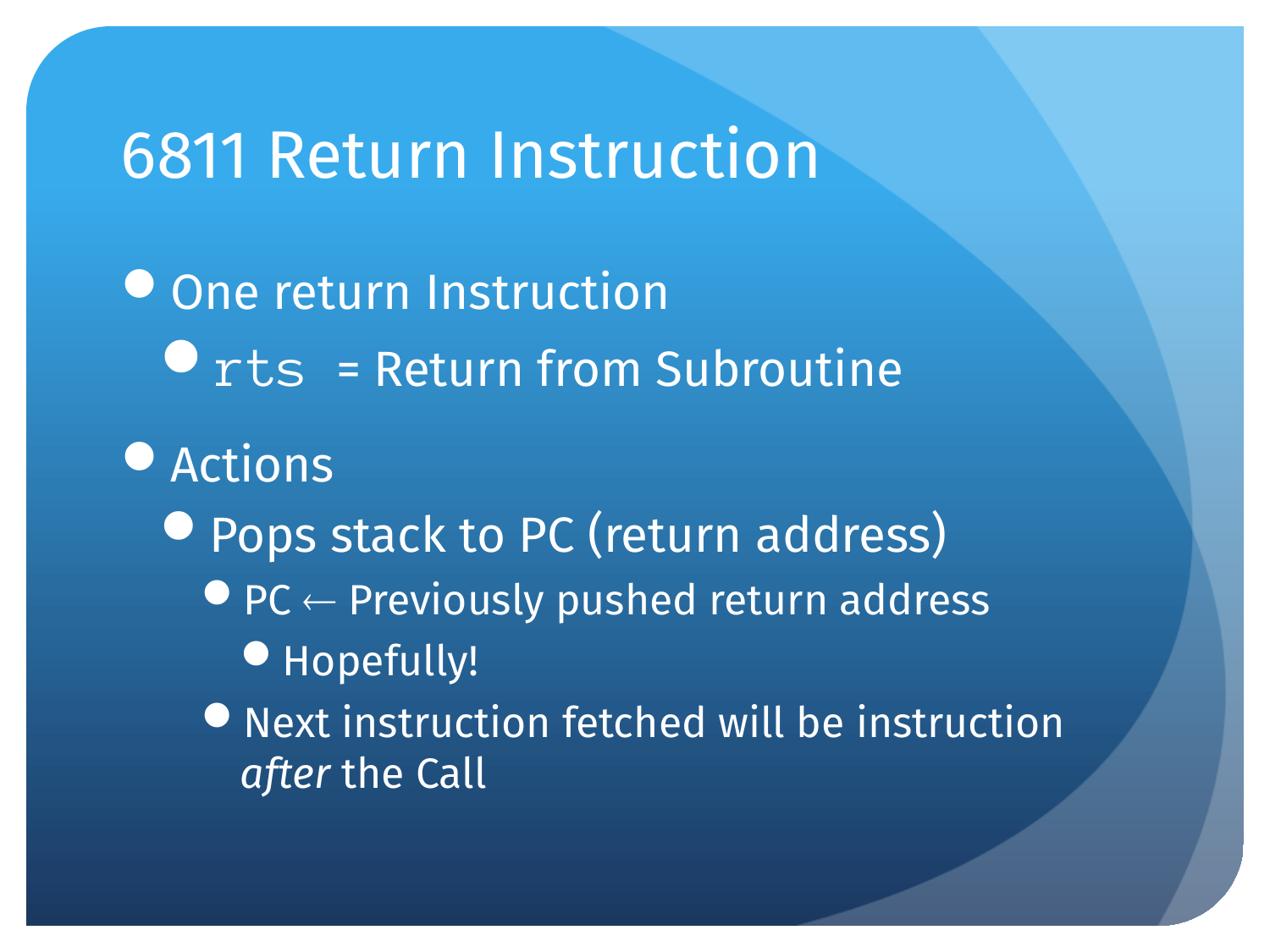

# 6811 Return Instruction
One return Instruction
rts = Return from Subroutine
Actions
Pops stack to PC (return address)
PC ← Previously pushed return address
Hopefully!
Next instruction fetched will be instruction after the Call